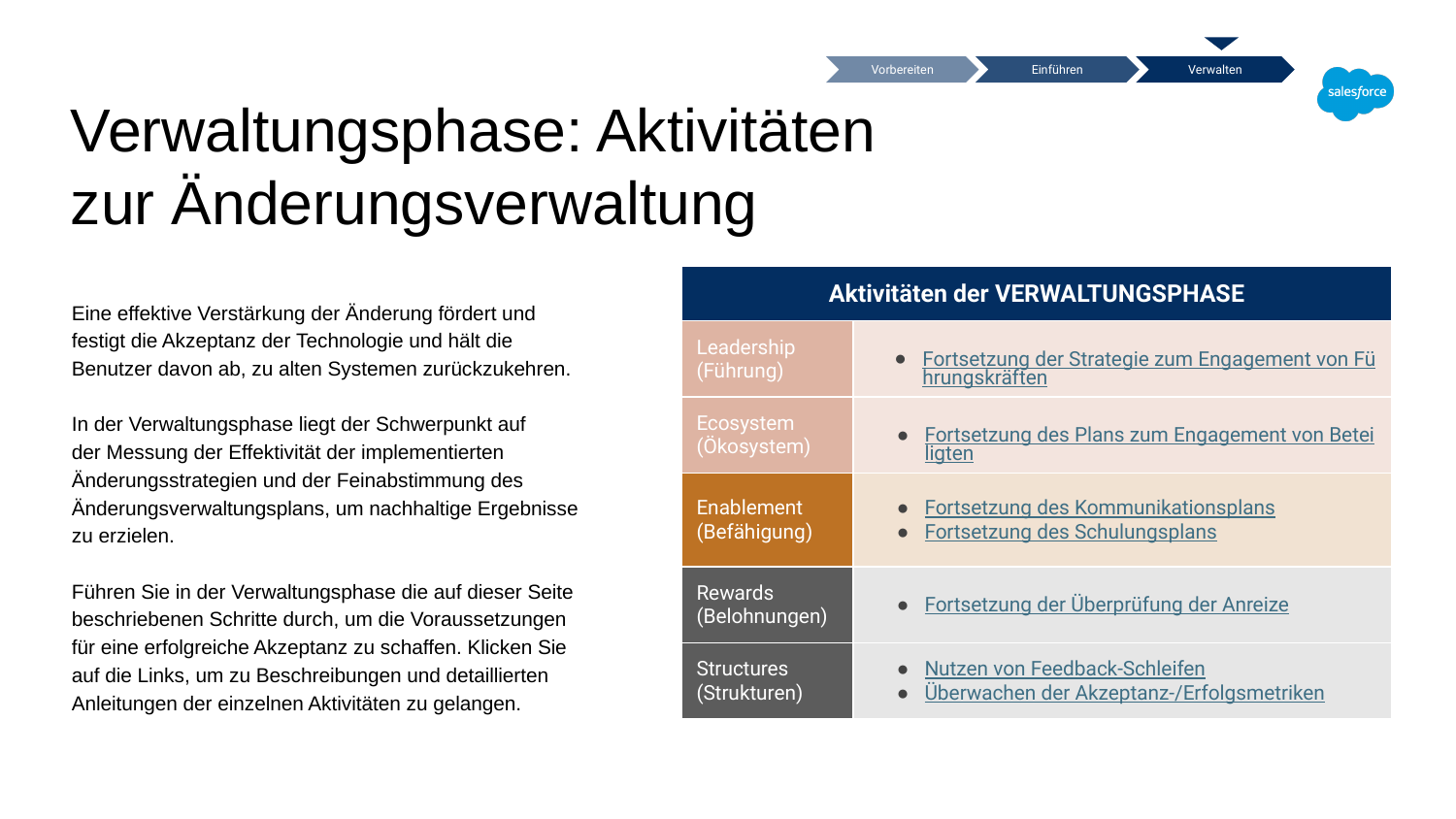

Vorbereiten
Einführen
Verwalten
Verwaltungsphase: Aktivitäten zur Änderungsverwaltung
| Aktivitäten der VERWALTUNGSPHASE |  |
| --- | --- |
| Leadership (Führung) | Fortsetzung der Strategie zum Engagement von Führungskräften |
| Ecosystem (Ökosystem) | Fortsetzung des Plans zum Engagement von Beteiligten |
| Enablement (Befähigung) | Fortsetzung des Kommunikationsplans Fortsetzung des Schulungsplans |
| Rewards (Belohnungen) | Fortsetzung der Überprüfung der Anreize |
| Structures (Strukturen) | Nutzen von Feedback-Schleifen Überwachen der Akzeptanz-/Erfolgsmetriken |
Eine effektive Verstärkung der Änderung fördert und festigt die Akzeptanz der Technologie und hält die Benutzer davon ab, zu alten Systemen zurückzukehren.

In der Verwaltungsphase liegt der Schwerpunkt auf
der Messung der Effektivität der implementierten Änderungsstrategien und der Feinabstimmung des Änderungsverwaltungsplans, um nachhaltige Ergebnisse zu erzielen.

Führen Sie in der Verwaltungsphase die auf dieser Seite beschriebenen Schritte durch, um die Voraussetzungen für eine erfolgreiche Akzeptanz zu schaffen. Klicken Sie auf die Links, um zu Beschreibungen und detaillierten Anleitungen der einzelnen Aktivitäten zu gelangen.